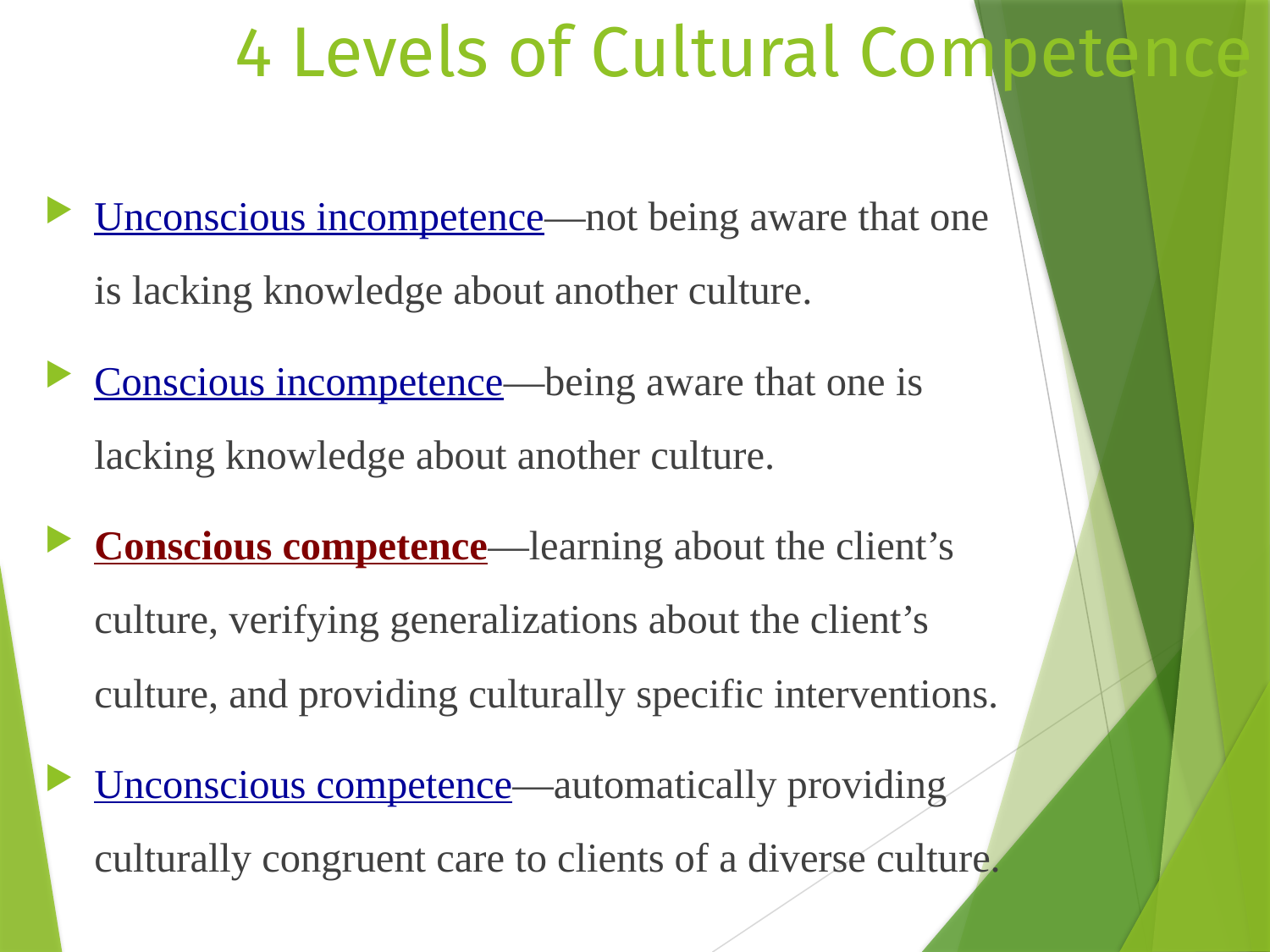

# 4 Levels of Cultural Competence
Unconscious incompetence—not being aware that one is lacking knowledge about another culture.
Conscious incompetence—being aware that one is lacking knowledge about another culture.
Conscious competence—learning about the client’s culture, verifying generalizations about the client’s culture, and providing culturally specific interventions.
Unconscious competence—automatically providing culturally congruent care to clients of a diverse culture.